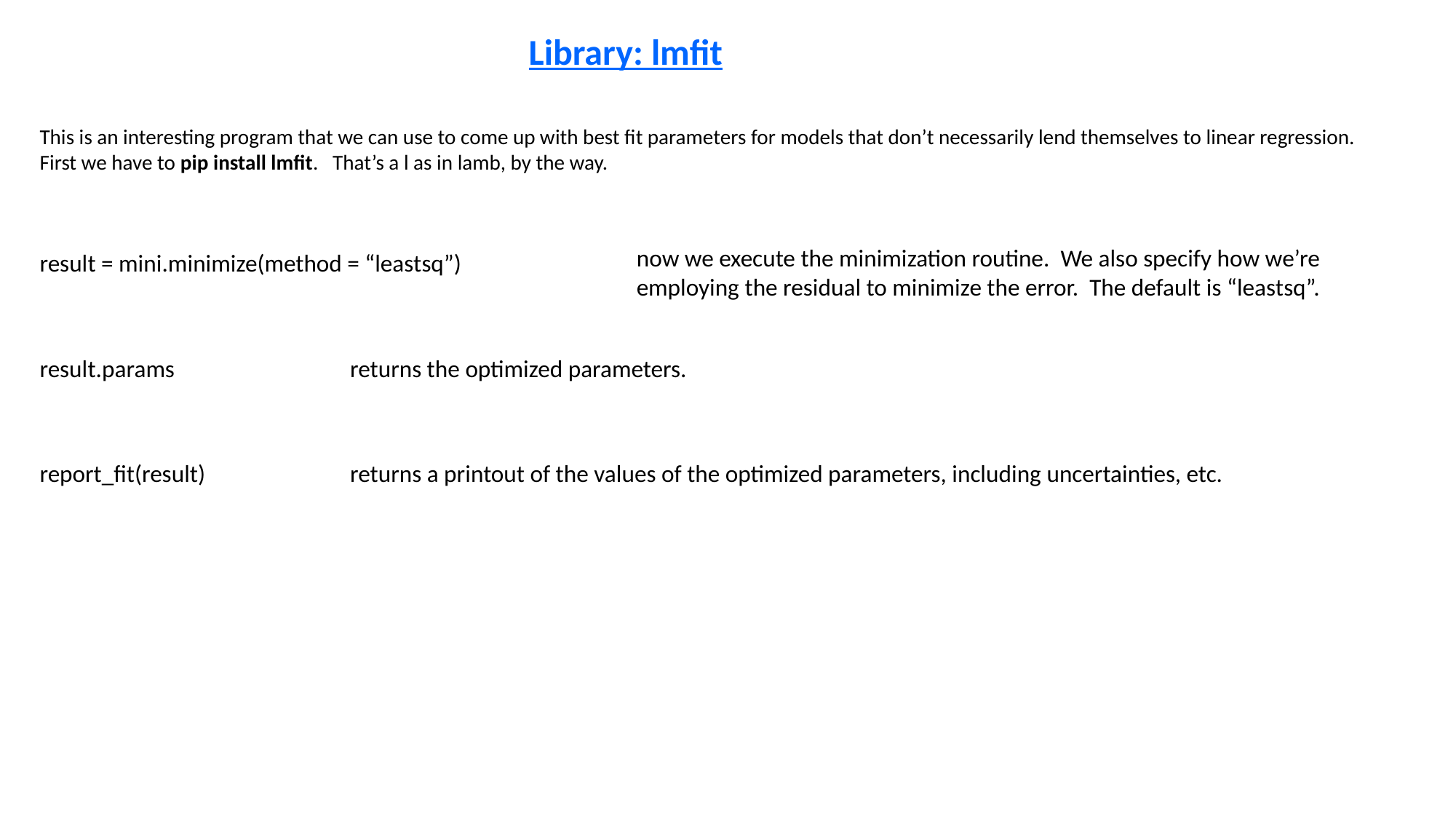

Library: lmfit
This is an interesting program that we can use to come up with best fit parameters for models that don’t necessarily lend themselves to linear regression.  First we have to pip install lmfit.   That’s a l as in lamb, by the way.
now we execute the minimization routine.  We also specify how we’re employing the residual to minimize the error.  The default is “leastsq”.
result = mini.minimize(method = “leastsq”)
returns the optimized parameters.
result.params
returns a printout of the values of the optimized parameters, including uncertainties, etc.
report_fit(result)